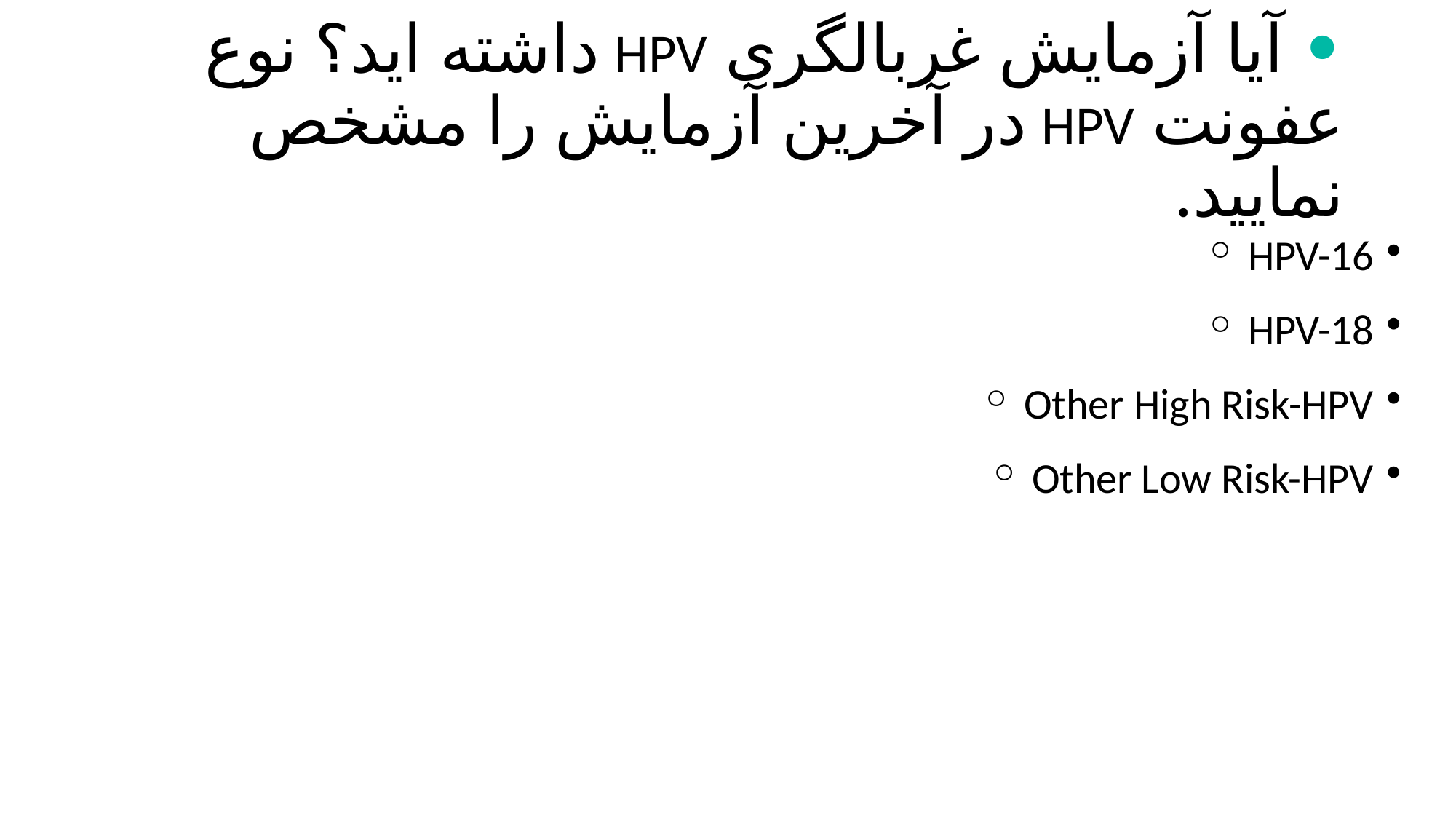

# • آیا آزمایش غربالگری HPV داشته اید؟ نوع عفونت HPV در آخرین آزمایش را مشخص نمایید.
HPV-16 ◦
HPV-18 ◦
Other High Risk-HPV ◦
Other Low Risk-HPV ◦